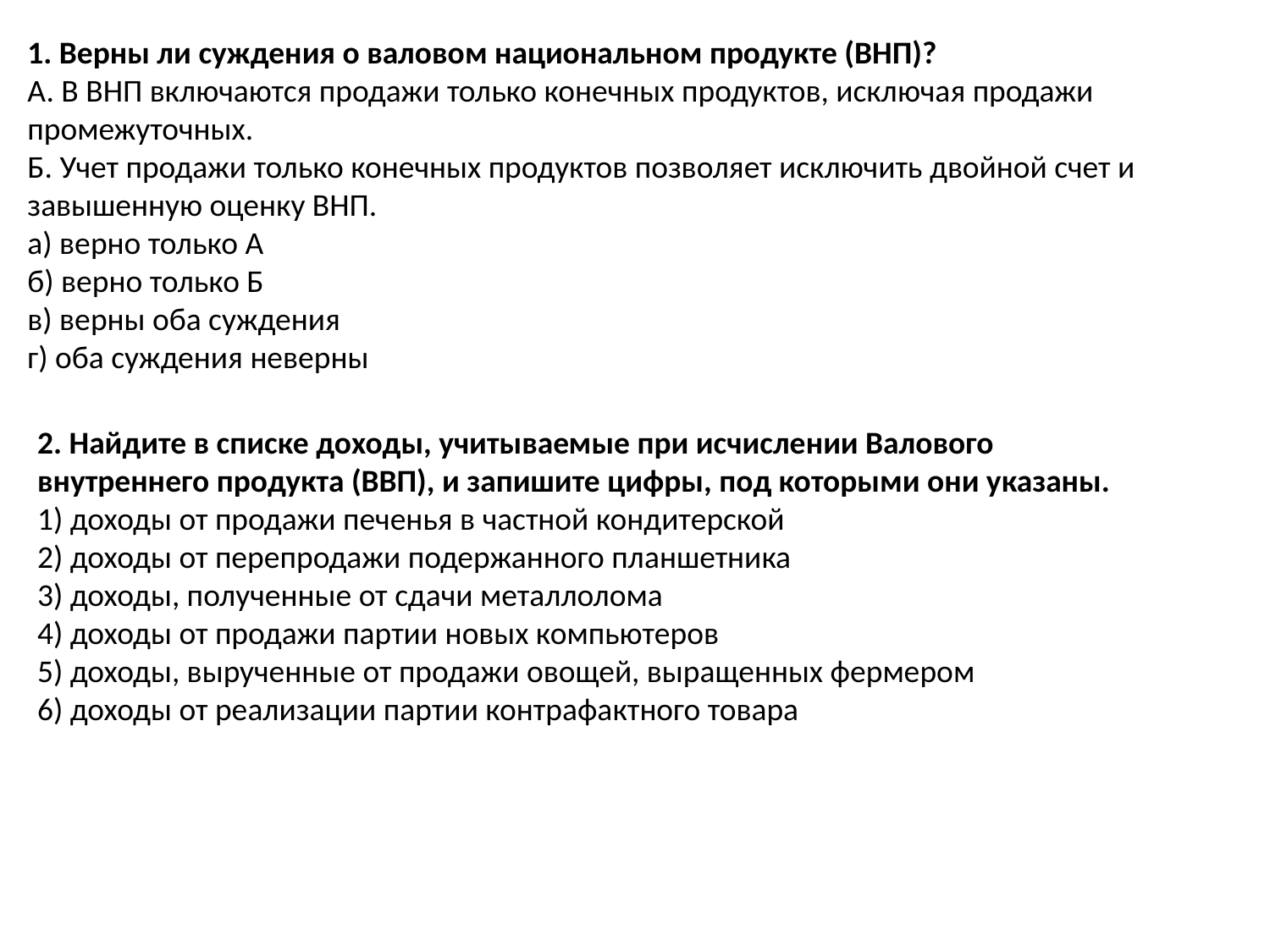

1. Верны ли суждения о валовом национальном продукте (ВНП)?
А. В ВНП включаются продажи только конечных продуктов, исключая продажи промежуточных.
Б. Учет продажи только конечных продуктов позволяет исключить двойной счет и завышенную оценку ВНП.
а) верно только А
б) верно только Б
в) верны оба суждения
г) оба суждения неверны
2. Найдите в списке доходы, учитываемые при исчислении Валового внутреннего продукта (ВВП), и запишите цифры, под которыми они указаны.
1) доходы от продажи печенья в частной кондитерской
2) доходы от перепродажи подержанного планшетника
3) доходы, полученные от сдачи металлолома
4) доходы от продажи партии новых компьютеров
5) доходы, вырученные от продажи овощей, выращенных фермером
6) доходы от реализации партии контрафактного товара